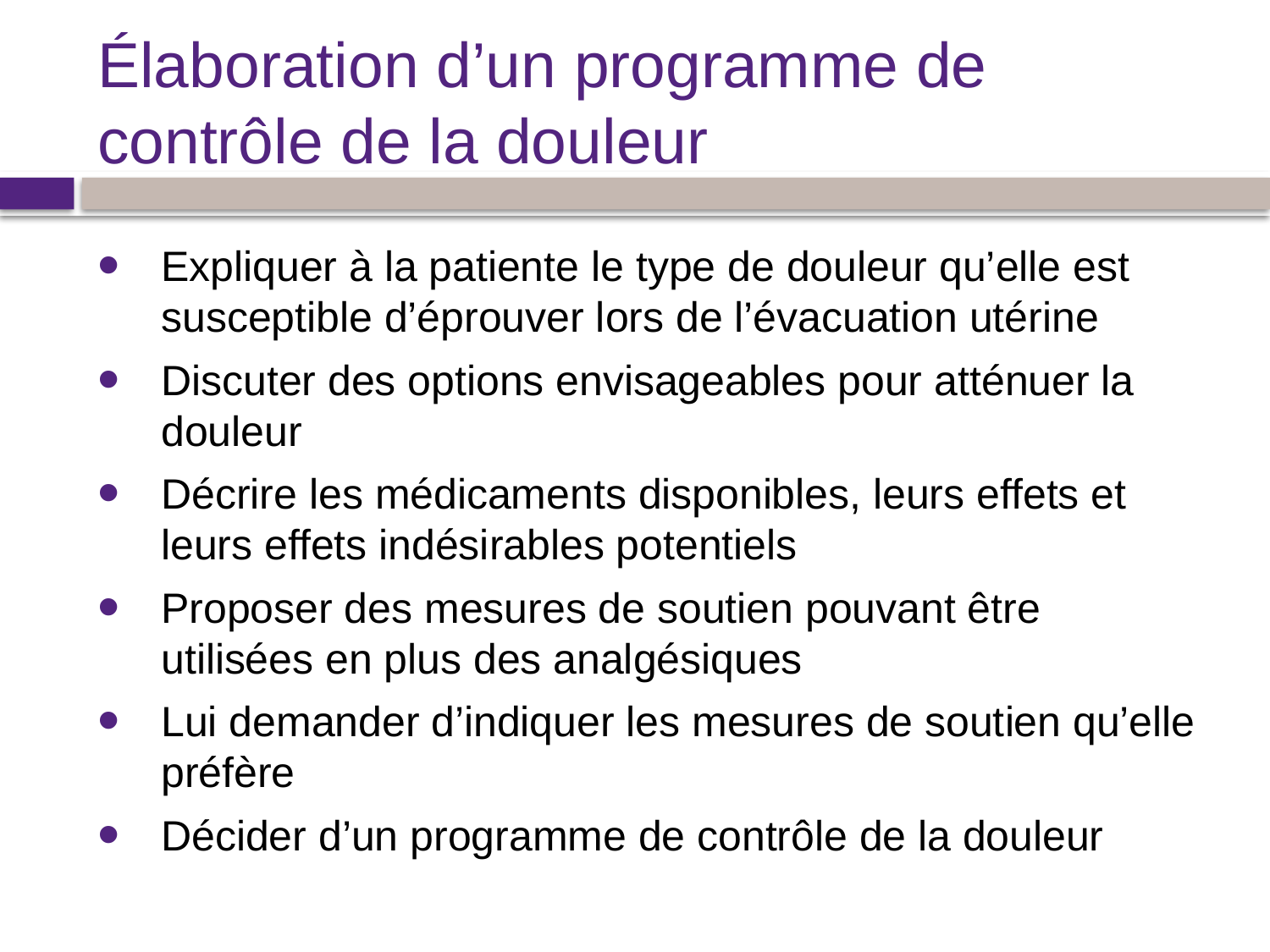

# Élaboration d’un programme de contrôle de la douleur
Expliquer à la patiente le type de douleur qu’elle est susceptible d’éprouver lors de l’évacuation utérine
Discuter des options envisageables pour atténuer la douleur
Décrire les médicaments disponibles, leurs effets et leurs effets indésirables potentiels
Proposer des mesures de soutien pouvant être utilisées en plus des analgésiques
Lui demander d’indiquer les mesures de soutien qu’elle préfère
Décider d’un programme de contrôle de la douleur